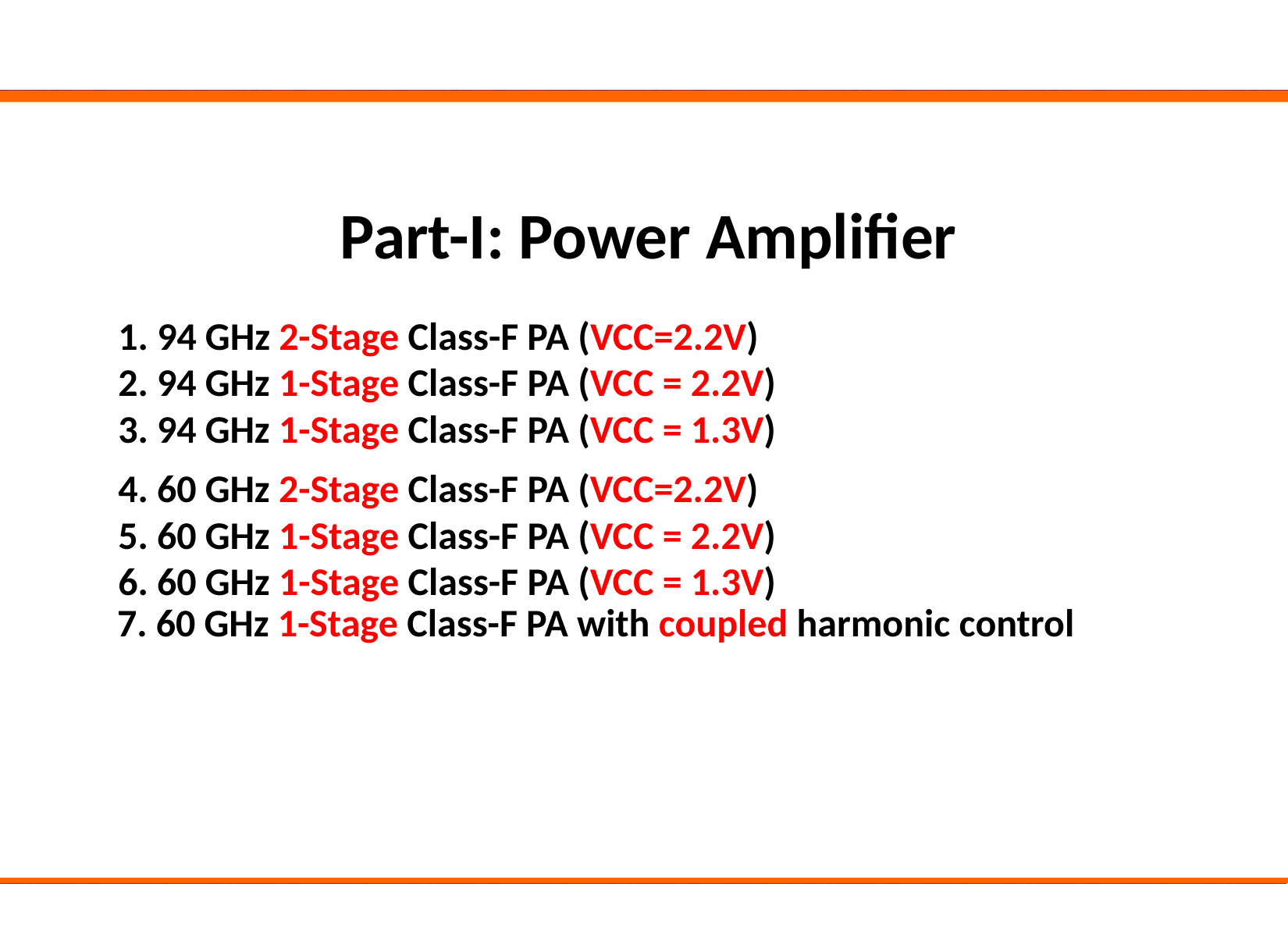

Part-I: Power Amplifier
# 1. 94 GHz 2-Stage Class-F PA (VCC=2.2V)
2. 94 GHz 1-Stage Class-F PA (VCC = 2.2V)
3. 94 GHz 1-Stage Class-F PA (VCC = 1.3V)
4. 60 GHz 2-Stage Class-F PA (VCC=2.2V)
5. 60 GHz 1-Stage Class-F PA (VCC = 2.2V)
6. 60 GHz 1-Stage Class-F PA (VCC = 1.3V)
7. 60 GHz 1-Stage Class-F PA with coupled harmonic control